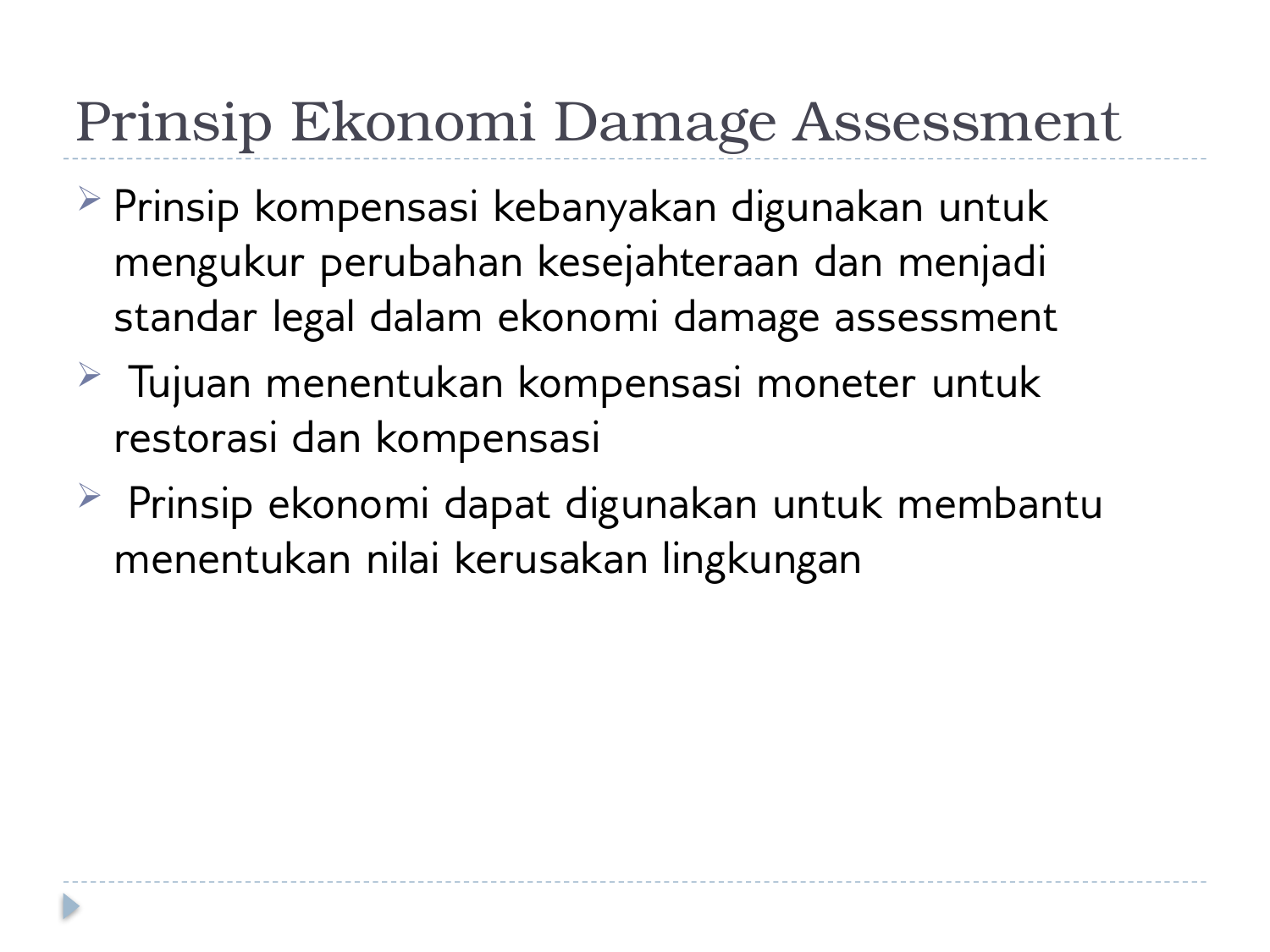

# Prinsip Ekonomi Damage Assessment
Prinsip kompensasi kebanyakan digunakan untuk mengukur perubahan kesejahteraan dan menjadi standar legal dalam ekonomi damage assessment
 Tujuan menentukan kompensasi moneter untuk restorasi dan kompensasi
 Prinsip ekonomi dapat digunakan untuk membantu menentukan nilai kerusakan lingkungan